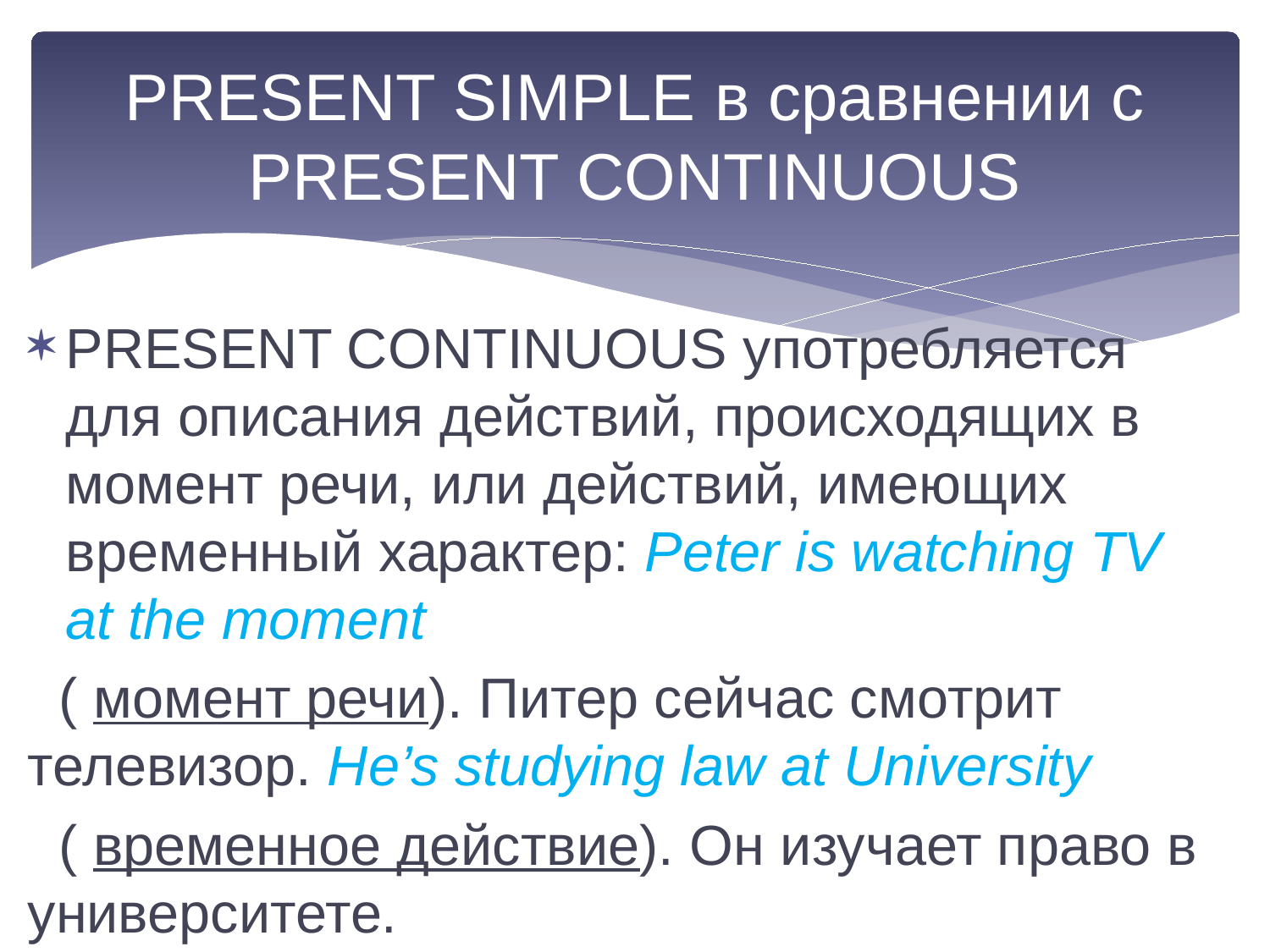

# PRESENT SIMPLE в сравнении с PRESENT CONTINUOUS
PRESENT CONTINUOUS употребляется для описания действий, происходящих в момент речи, или действий, имеющих временный характер: Peter is watching TV at the moment
  ( момент речи). Питер сейчас смотрит    телевизор. He’s studying law at University
  ( временное действие). Он изучает право в университете.